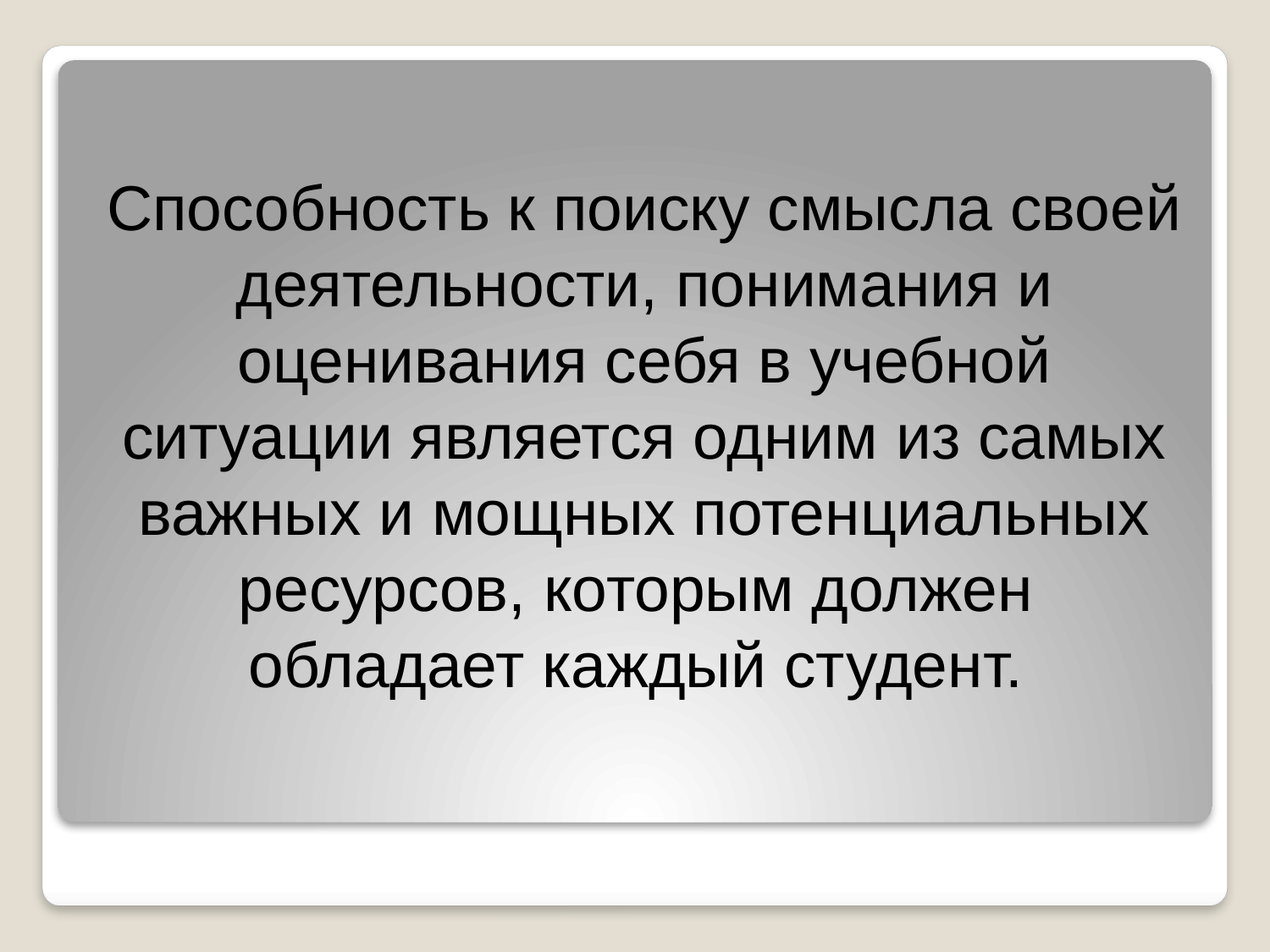

Способность к поиску смысла своей деятельности, понимания и оценивания себя в учебной ситуации является одним из самых важных и мощных потенциальных ресурсов, которым должен  обладает каждый студент.